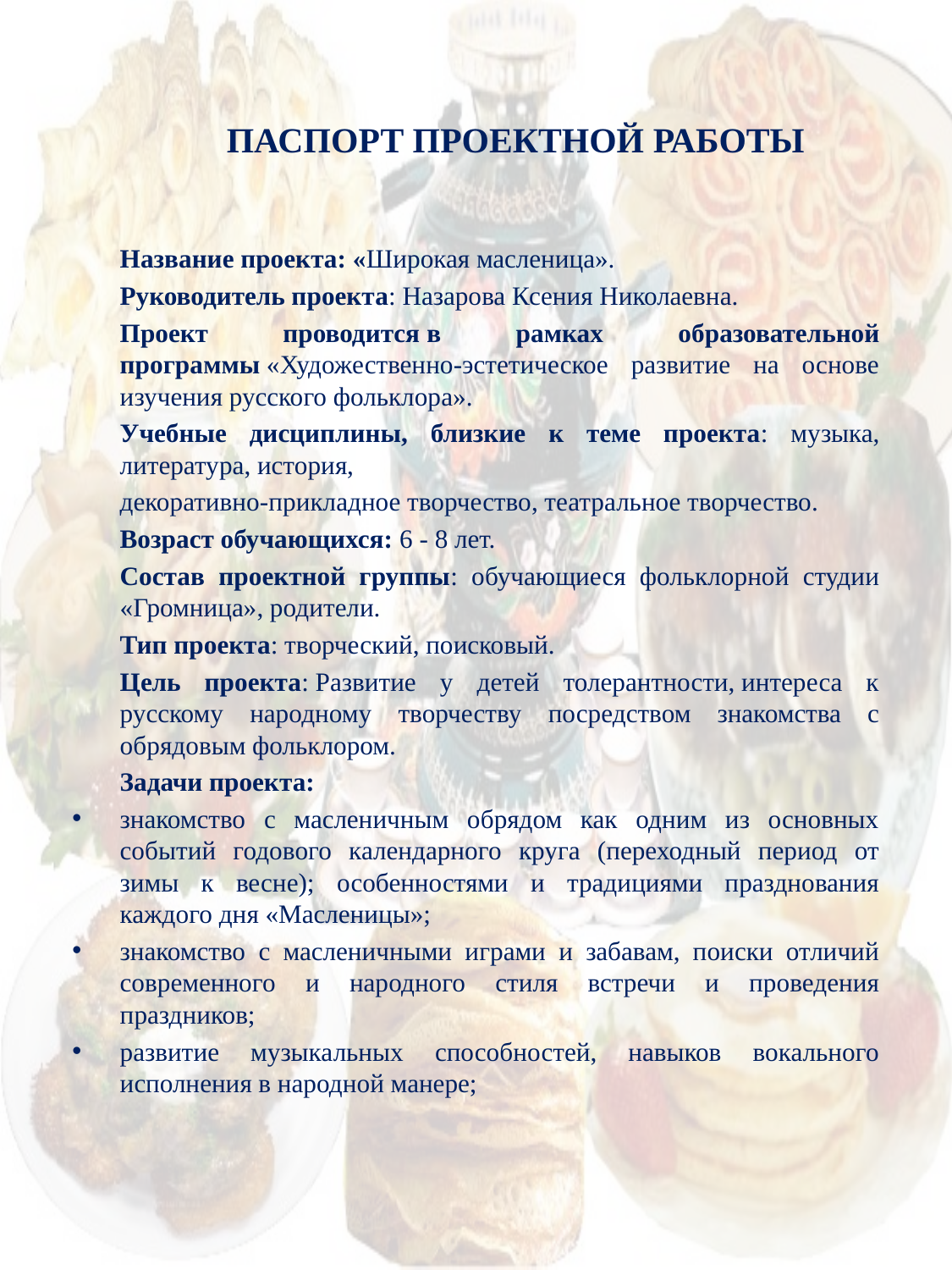

# ПАСПОРТ ПРОЕКТНОЙ РАБОТЫ

	Название проекта: «Широкая масленица».
	Руководитель проекта: Назарова Ксения Николаевна.
	Проект проводится в рамках образовательной программы «Художественно-эстетическое развитие на основе изучения русского фольклора».
	Учебные дисциплины, близкие к теме проекта: музыка, литература, история,
	декоративно-прикладное творчество, театральное творчество.
	Возраст обучающихся: 6 - 8 лет.
	Состав проектной группы: обучающиеся фольклорной студии «Громница», родители.
	Тип проекта: творческий, поисковый.
	Цель проекта: Развитие у детей толерантности, интереса к русскому народному творчеству посредством знакомства с обрядовым фольклором.
	Задачи проекта:
знакомство с масленичным обрядом как одним из основных событий годового календарного круга (переходный период от зимы к весне); особенностями и традициями празднования каждого дня «Масленицы»;
знакомство с масленичными играми и забавам, поиски отличий современного и народного стиля встречи и проведения праздников;
развитие музыкальных способностей, навыков вокального исполнения в народной манере;